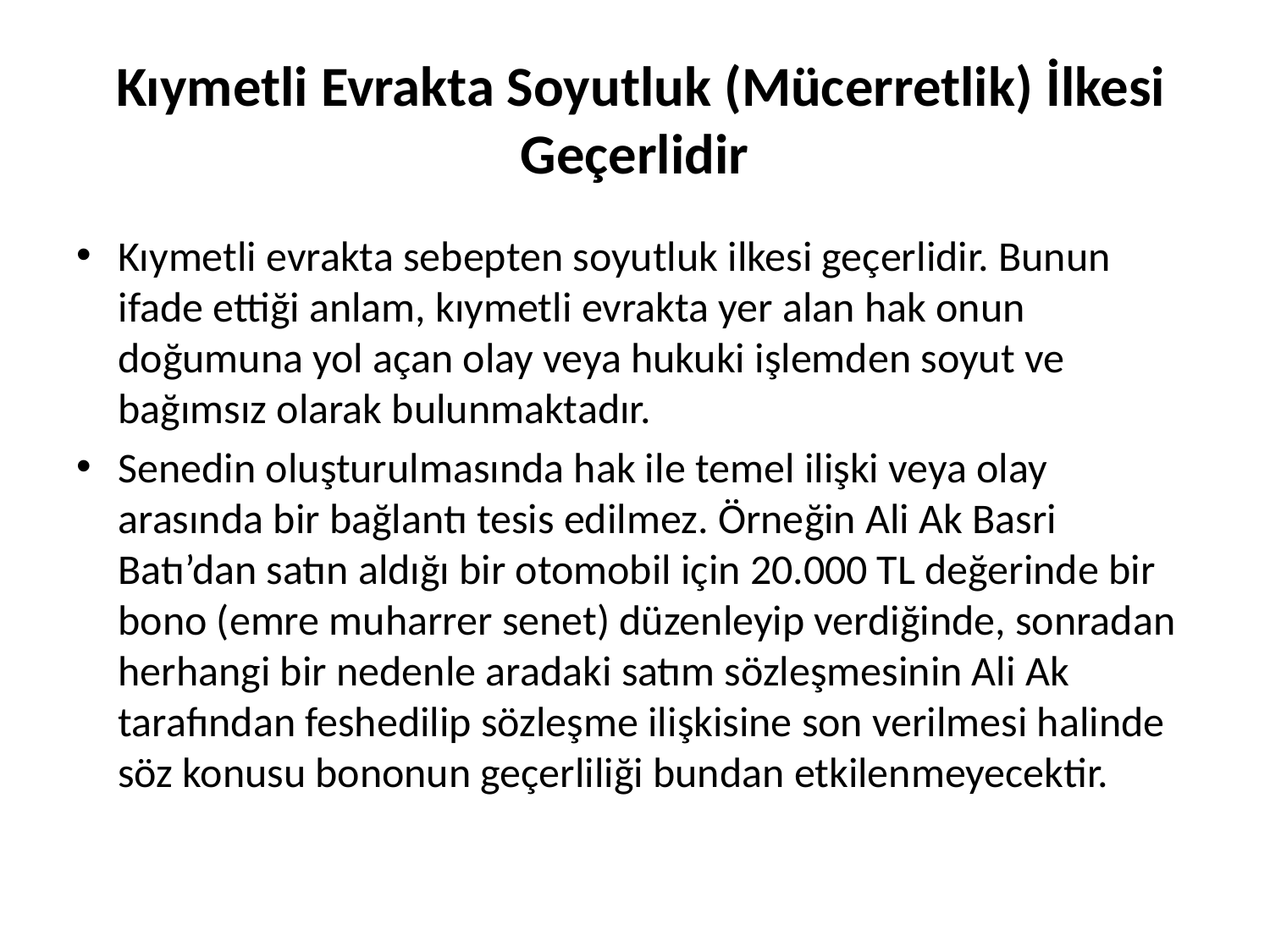

# Kıymetli Evrakta Soyutluk (Mücerretlik) İlkesi Geçerlidir
Kıymetli evrakta sebepten soyutluk ilkesi geçerlidir. Bunun ifade ettiği anlam, kıymetli evrakta yer alan hak onun doğumuna yol açan olay veya hukuki işlemden soyut ve bağımsız olarak bulunmaktadır.
Senedin oluşturulmasında hak ile temel ilişki veya olay arasında bir bağlantı tesis edilmez. Örneğin Ali Ak Basri Batı’dan satın aldığı bir otomobil için 20.000 TL değerinde bir bono (emre muharrer senet) düzenleyip verdiğinde, sonradan herhangi bir nedenle aradaki satım sözleşmesinin Ali Ak tarafından feshedilip sözleşme ilişkisine son verilmesi halinde söz konusu bononun geçerliliği bundan etkilenmeyecektir.